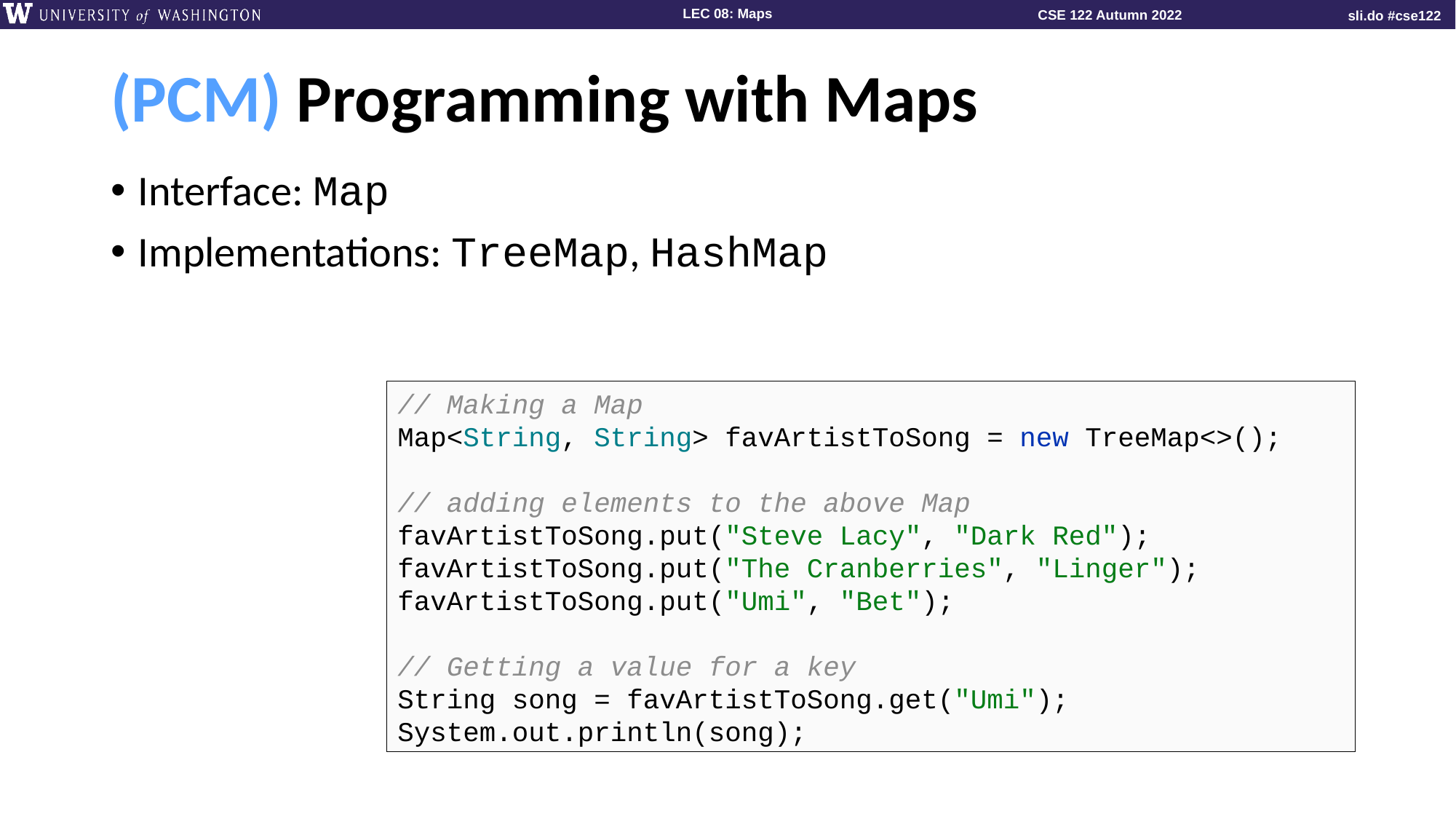

# (PCM) Programming with Maps
Interface: Map
Implementations: TreeMap, HashMap
// Making a Map
Map<String, String> favArtistToSong = new TreeMap<>();
// adding elements to the above Map
favArtistToSong.put("Steve Lacy", "Dark Red");
favArtistToSong.put("The Cranberries", "Linger");
favArtistToSong.put("Umi", "Bet");
// Getting a value for a key
String song = favArtistToSong.get("Umi");
System.out.println(song);